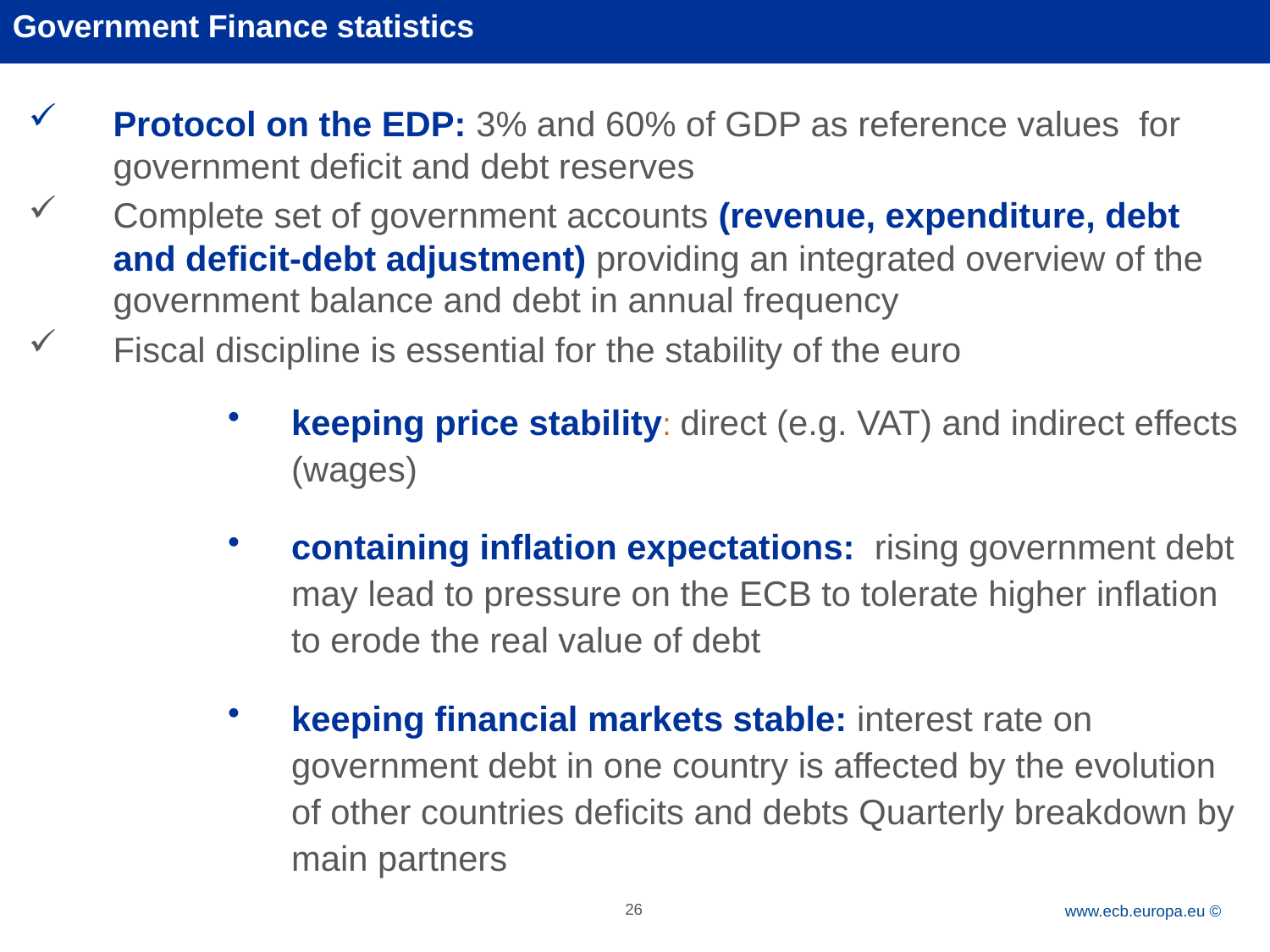

Government Finance statistics
Protocol on the EDP: 3% and 60% of GDP as reference values  for government deficit and debt reserves
Complete set of government accounts (revenue, expenditure, debt and deficit-debt adjustment) providing an integrated overview of the government balance and debt in annual frequency
Fiscal discipline is essential for the stability of the euro
keeping price stability: direct (e.g. VAT) and indirect effects (wages)
containing inflation expectations:  rising government debt may lead to pressure on the ECB to tolerate higher inflation to erode the real value of debt
keeping financial markets stable: interest rate on government debt in one country is affected by the evolution of other countries deficits and debts Quarterly breakdown by main partners

26